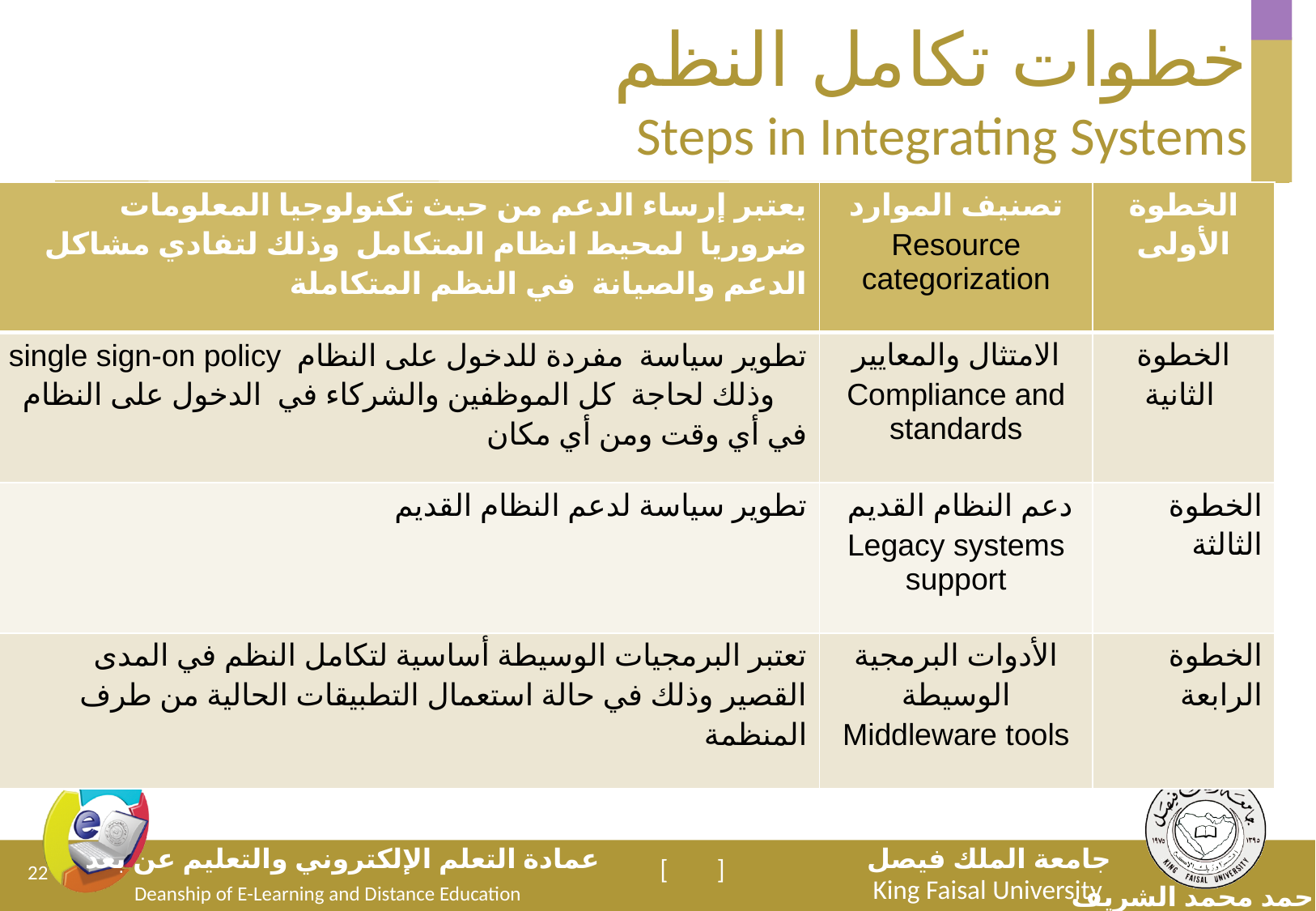

# خطوات تكامل النظم Steps in Integrating Systems
| يعتبر إرساء الدعم من حيث تكنولوجيا المعلومات ضروريا لمحيط انظام المتكامل وذلك لتفادي مشاكل الدعم والصيانة في النظم المتكاملة | تصنيف الموارد Resource categorization | الخطوة الأولى |
| --- | --- | --- |
| تطوير سياسة مفردة للدخول على النظام single sign-on policy وذلك لحاجة كل الموظفين والشركاء في الدخول على النظام في أي وقت ومن أي مكان | الامتثال والمعايير Compliance and standards | الخطوة الثانية |
| تطوير سياسة لدعم النظام القديم | دعم النظام القديم Legacy systems support | الخطوة الثالثة |
| تعتبر البرمجيات الوسيطة أساسية لتكامل النظم في المدى القصير وذلك في حالة استعمال التطبيقات الحالية من طرف المنظمة | الأدوات البرمجية الوسيطة Middleware tools | الخطوة الرابعة |
22